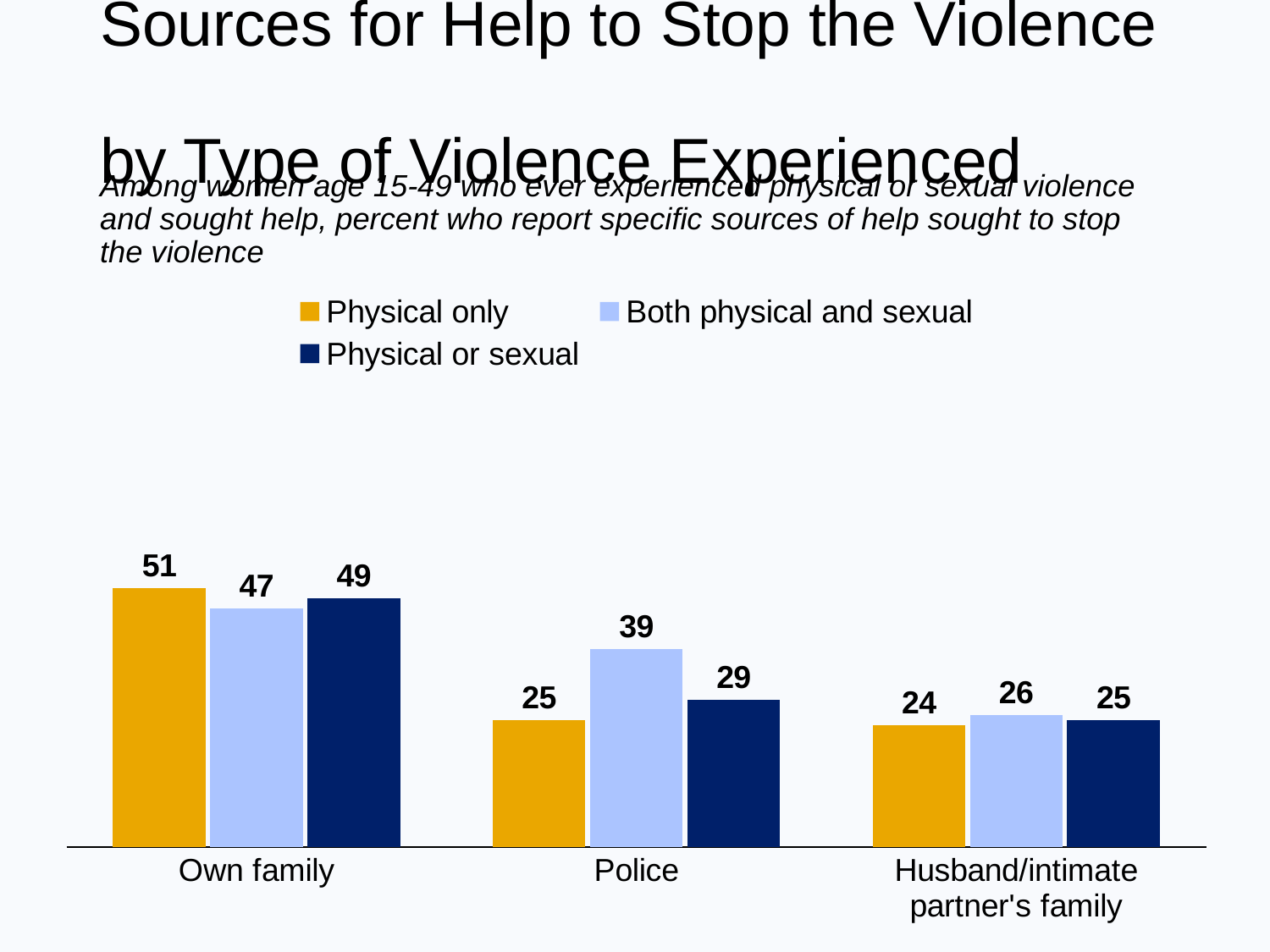

# Sources for Help to Stop the Violence by Type of Violence Experienced
Among women age 15-49 who ever experienced physical or sexual violence and sought help, percent who report specific sources of help sought to stop the violence

### Chart

| Category | Physical only | Both physical and sexual | Physical or sexual |
|---|---|---|---|
| Own family | 51.0 | 47.0 | 49.0 |
| Police | 25.0 | 39.0 | 29.0 |
| Husband/intimate partner's family | 24.0 | 26.0 | 25.0 |